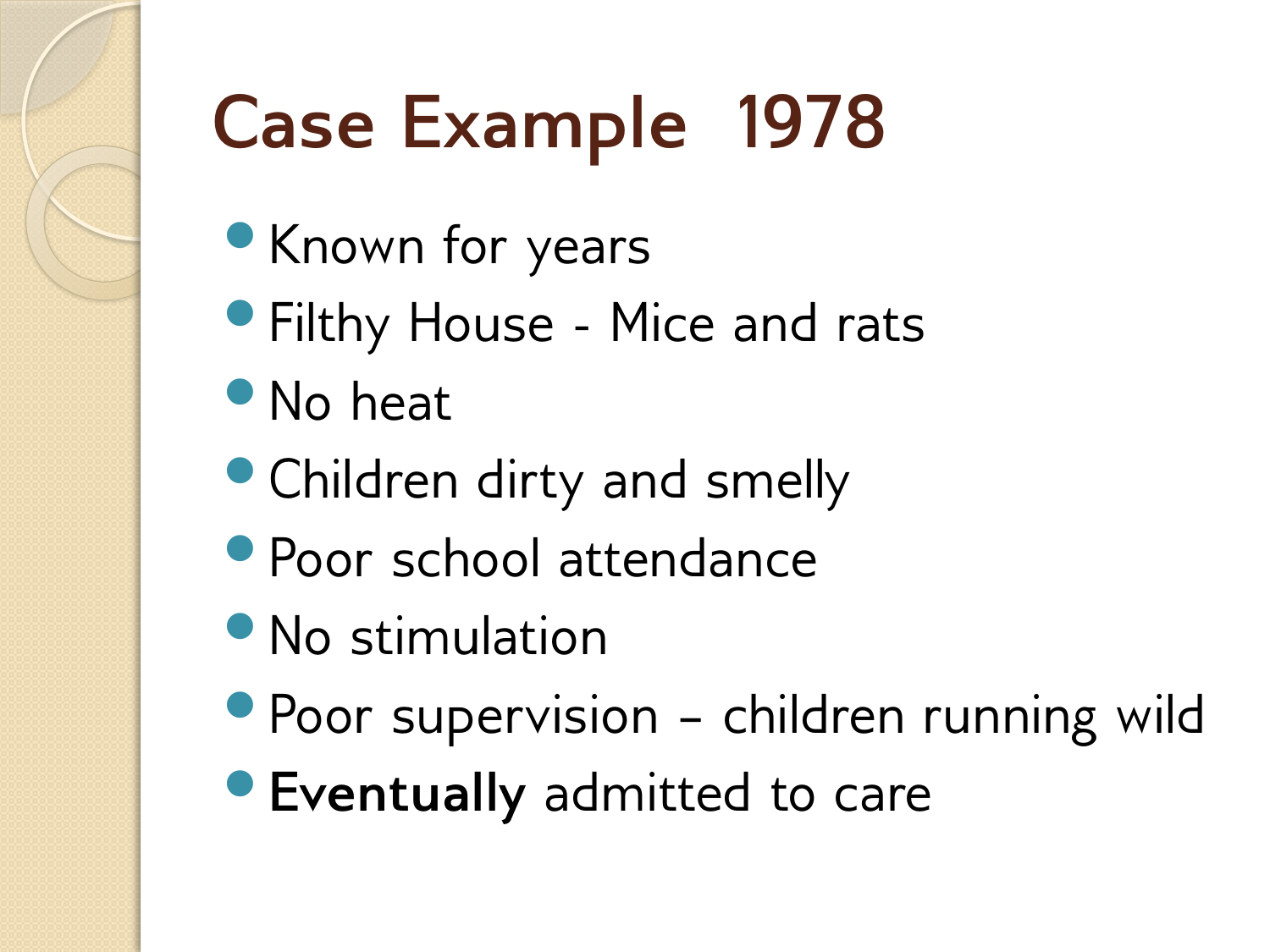

# Case Example  1978
Known for years
Filthy House - Mice and rats
No heat
Children dirty and smelly
Poor school attendance
No stimulation
Poor supervision – children running wild
Eventually admitted to care